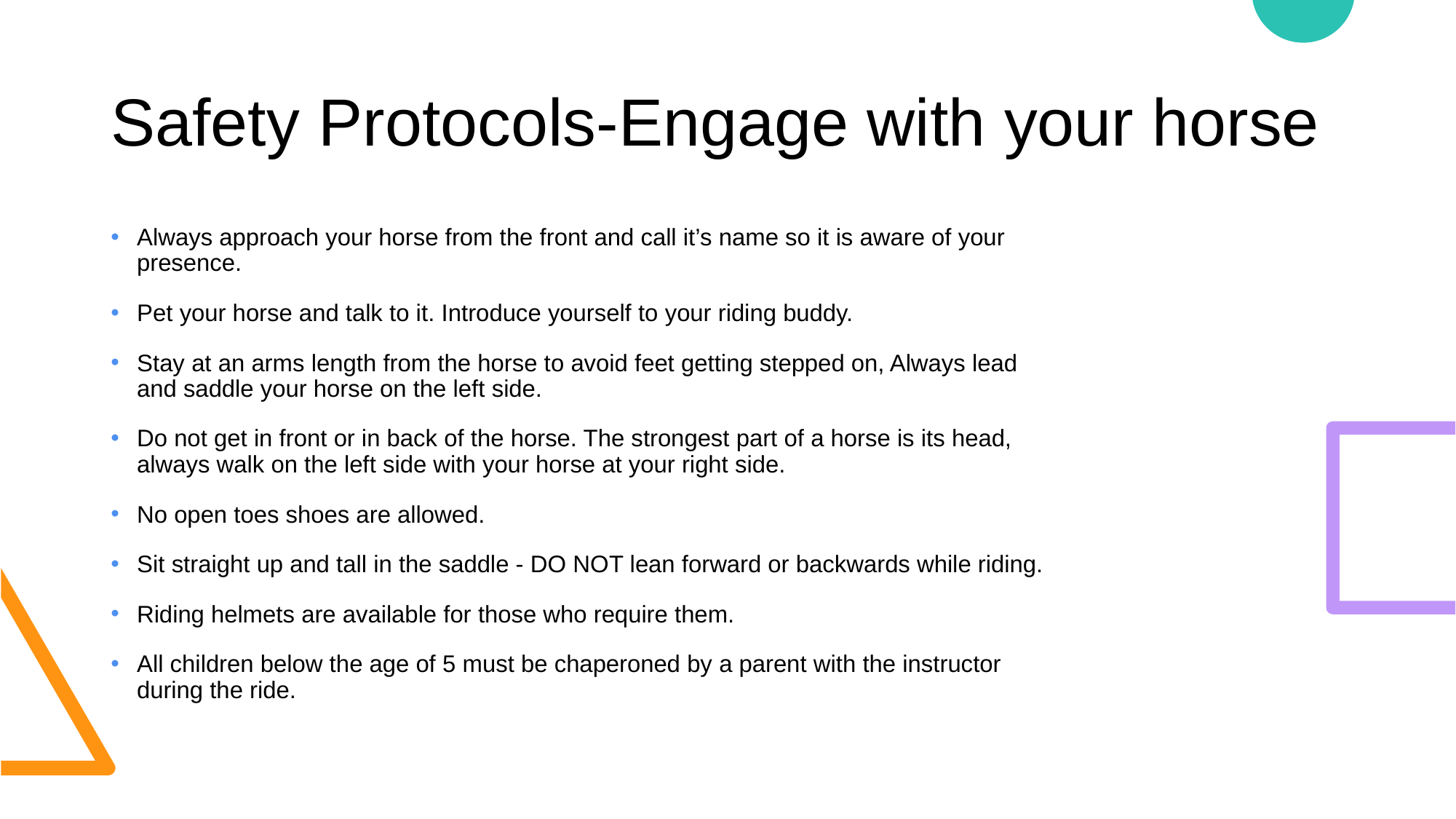

# Safety Protocols-Engage with your horse
Always approach your horse from the front and call it’s name so it is aware of your presence.
Pet your horse and talk to it. Introduce yourself to your riding buddy.
Stay at an arms length from the horse to avoid feet getting stepped on, Always lead and saddle your horse on the left side.
Do not get in front or in back of the horse. The strongest part of a horse is its head, always walk on the left side with your horse at your right side.
No open toes shoes are allowed.
Sit straight up and tall in the saddle - DO NOT lean forward or backwards while riding.
Riding helmets are available for those who require them.
All children below the age of 5 must be chaperoned by a parent with the instructor during the ride.